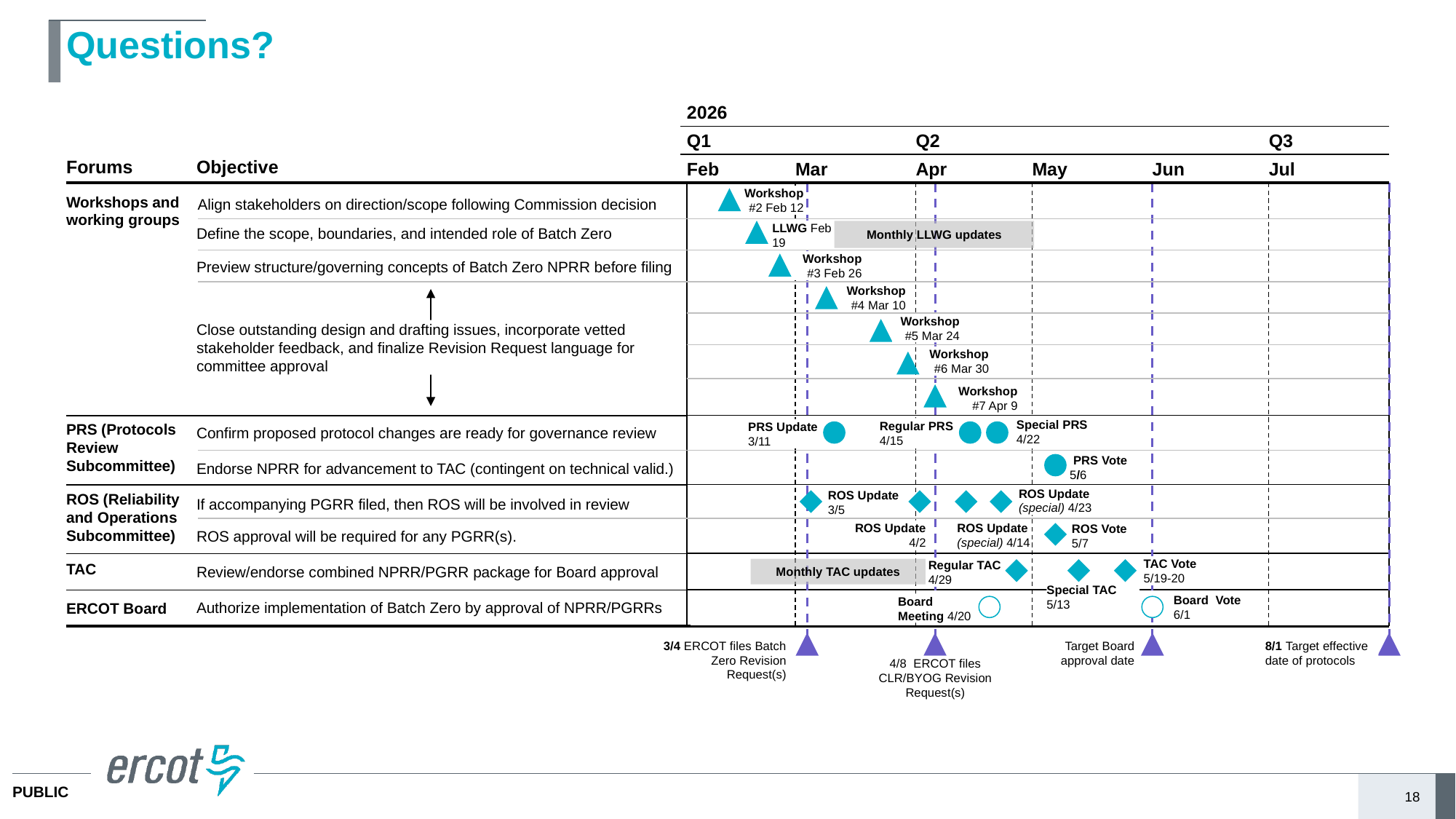

# Questions?
2026
Q1
Q2
Q3
Feb
Mar
Apr
May
Jun
Jul
Forums
Objective
Workshop #2 Feb 12

Workshops and working groups
Align stakeholders on direction/scope following Commission decision
LLWG Feb 19
Monthly LLWG updates

Define the scope, boundaries, and intended role of Batch Zero
Workshop #3 Feb 26

Preview structure/governing concepts of Batch Zero NPRR before filing
Workshop #4 Mar 10

Workshop #5 Mar 24
Close outstanding design and drafting issues, incorporate vetted stakeholder feedback, and finalize Revision Request language for committee approval

Workshop #6 Mar 30

Workshop #7 Apr 9

Special PRS 4/22
Regular PRS 4/15
PRS Update 3/11
PRS (Protocols Review Subcommittee)

Confirm proposed protocol changes are ready for governance review
 PRS Vote
5/6

Endorse NPRR for advancement to TAC (contingent on technical valid.)
ROS Update (special) 4/23
ROS Update 3/5
ROS (Reliability and Operations Subcommittee)

If accompanying PGRR filed, then ROS will be involved in review
ROS Update 4/2
ROS Update (special) 4/14
ROS Vote 5/7

ROS approval will be required for any PGRR(s).
TAC Vote
5/19-20
Regular TAC 4/29
Monthly TAC updates
TAC

Review/endorse combined NPRR/PGRR package for Board approval
Special TAC 5/13
Board  Vote 6/1
Board  Meeting 4/20

Authorize implementation of Batch Zero by approval of NPRR/PGRRs
ERCOT Board

3/4 ERCOT files Batch Zero Revision Request(s)
Target Board approval date
8/1 Target effective date of protocols
4/8  ERCOT files CLR/BYOG Revision Request(s)
4